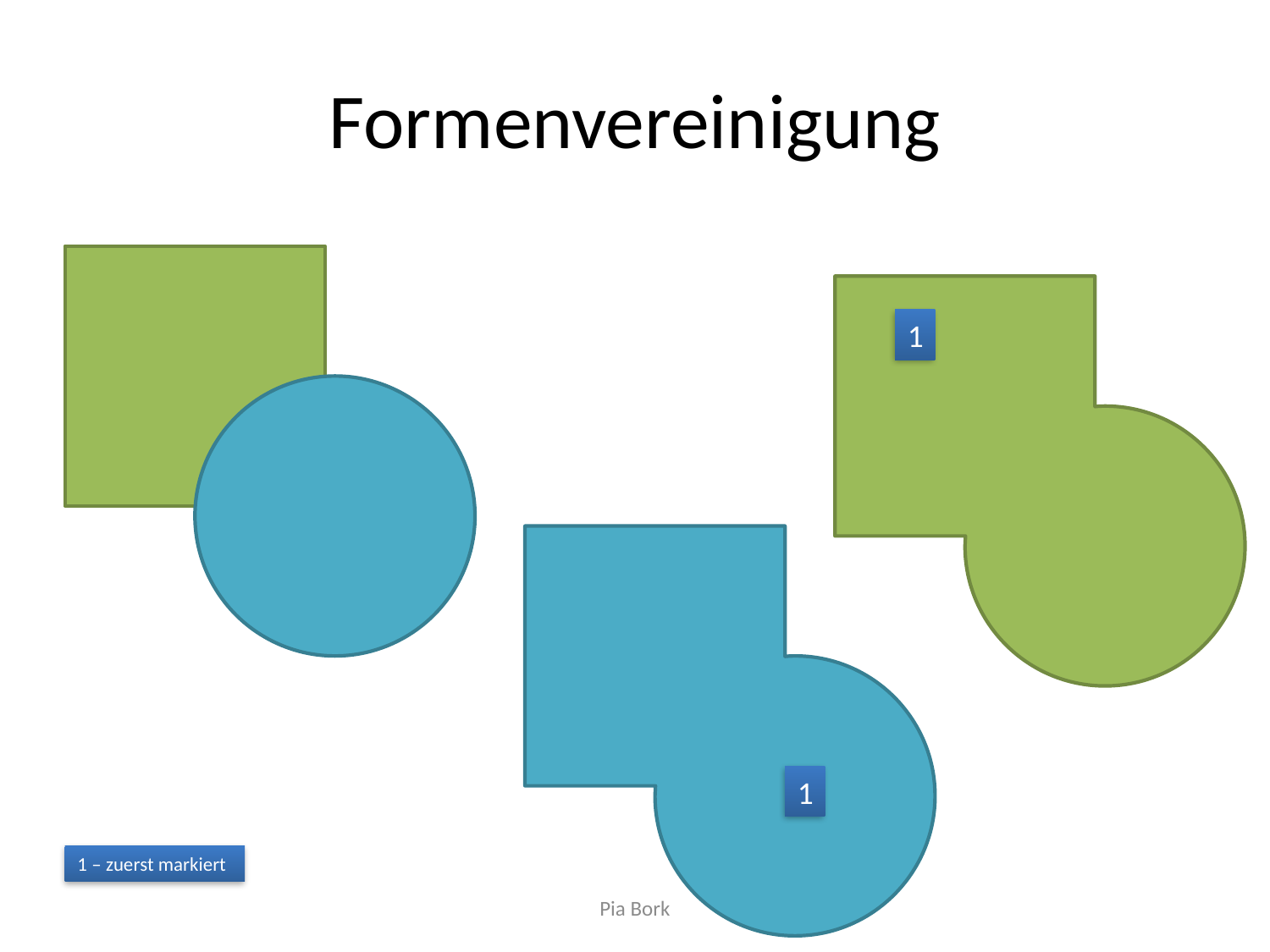

# Formenvereinigung

1

1
1 – zuerst markiert
Pia Bork